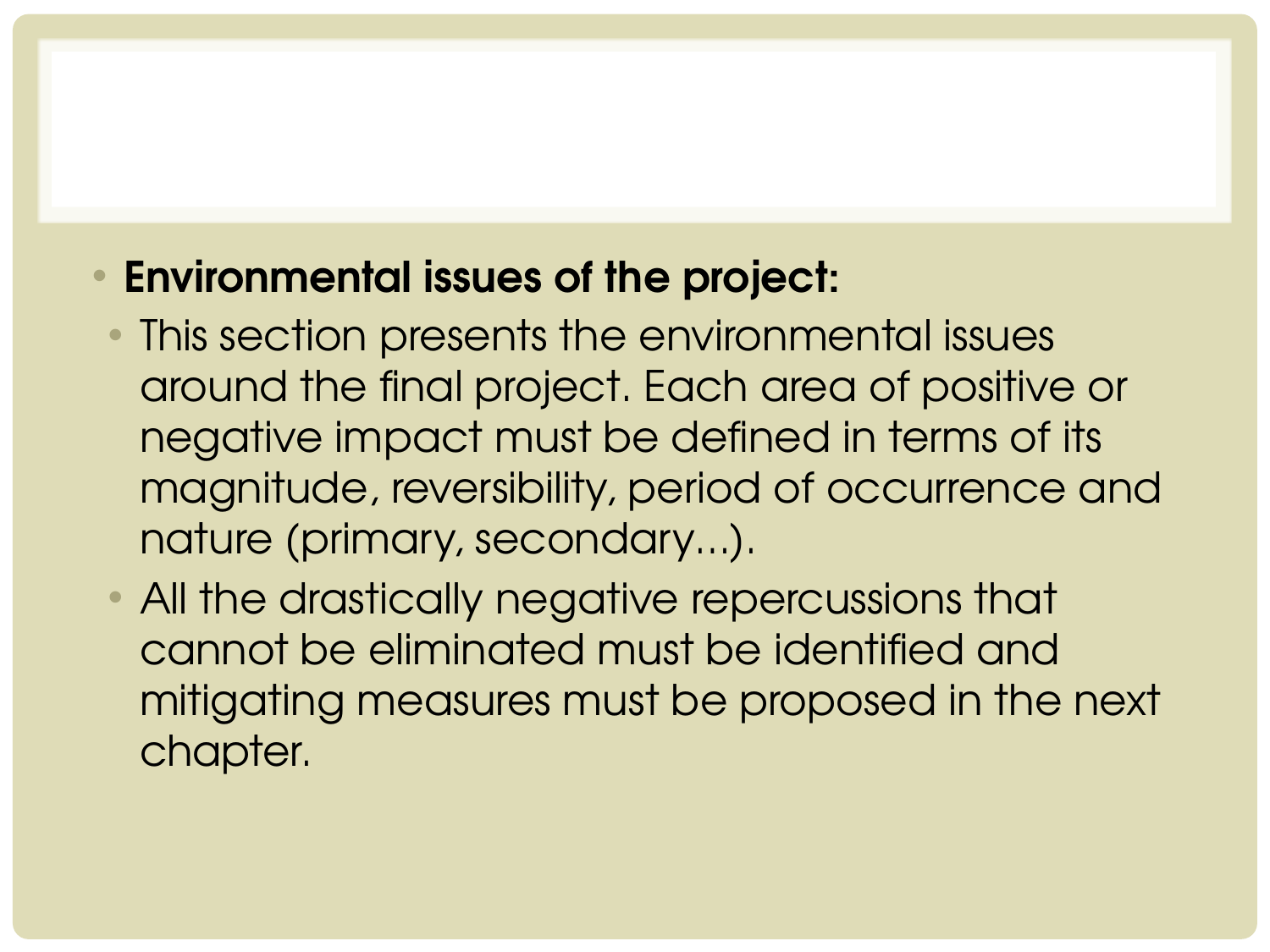

#
Environmental issues of the project:
This section presents the environmental issues around the final project. Each area of positive or negative impact must be defined in terms of its magnitude, reversibility, period of occurrence and nature (primary, secondary…).
All the drastically negative repercussions that cannot be eliminated must be identified and mitigating measures must be proposed in the next chapter.